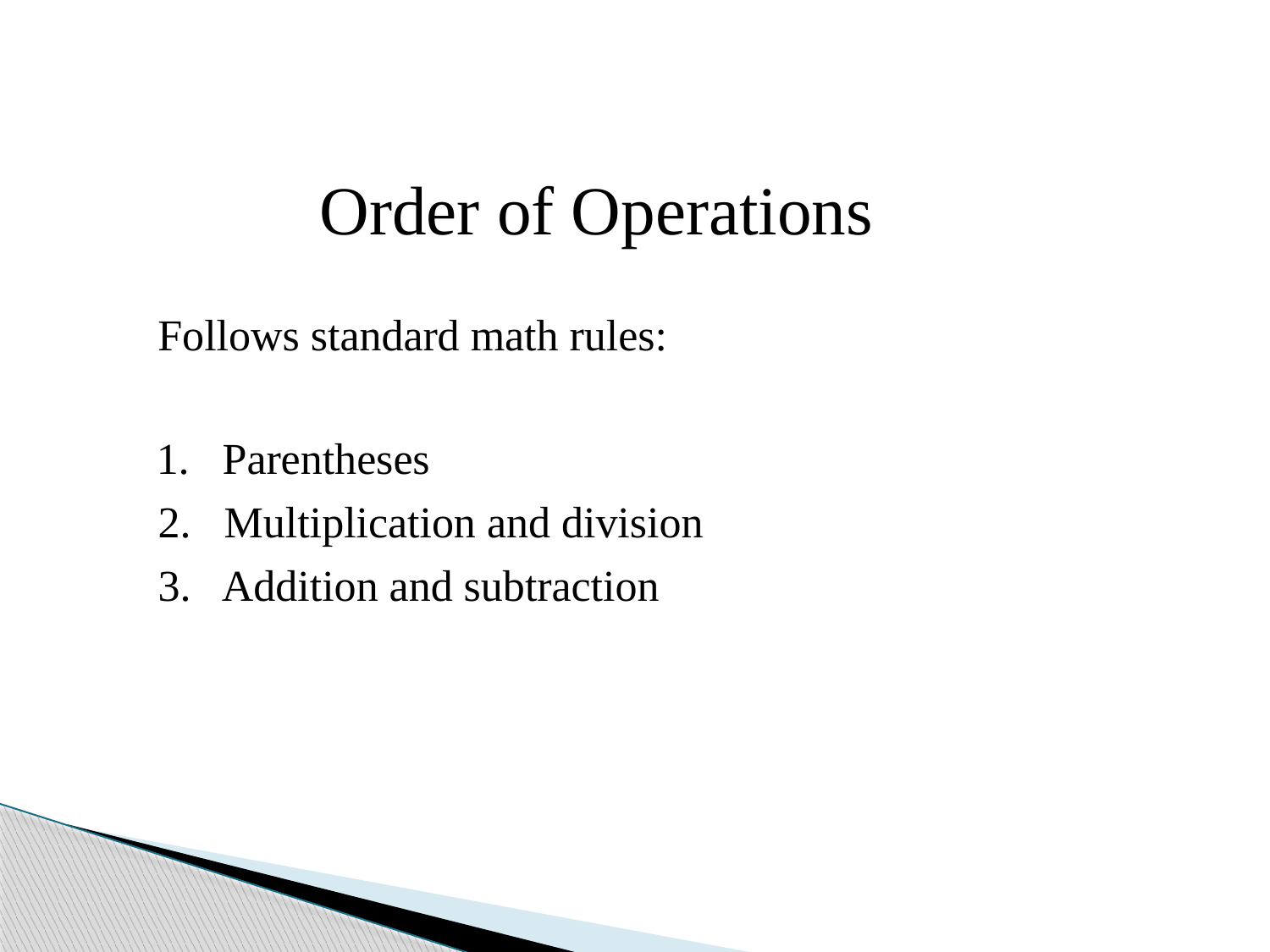

#
Order of Operations

Follows standard math rules:
1.   Parentheses
2.   Multiplication and division

3.   Addition and subtraction